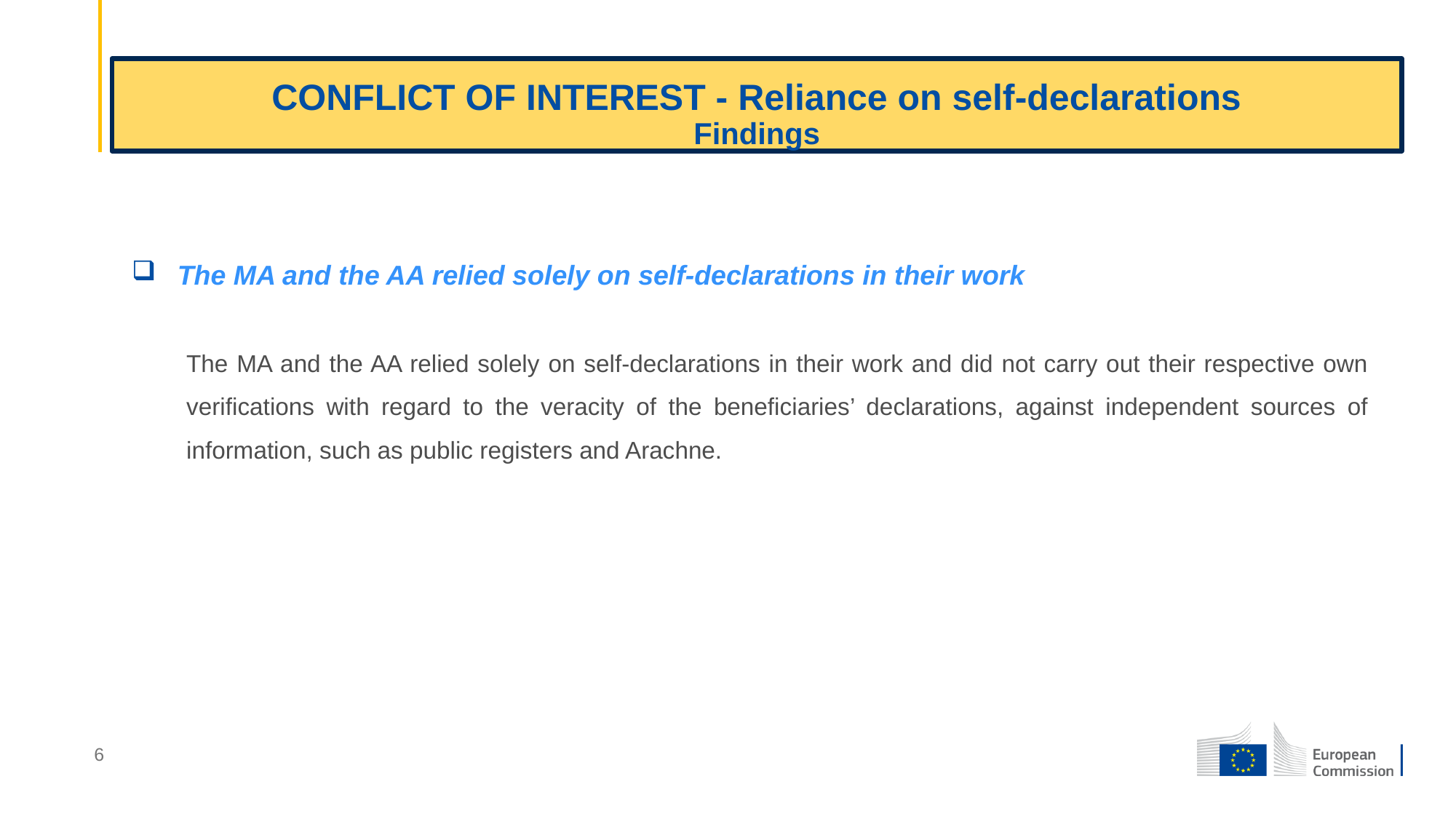

# CONFLICT OF INTEREST - Reliance on self-declarations Findings
The MA and the AA relied solely on self-declarations in their work
The MA and the AA relied solely on self-declarations in their work and did not carry out their respective own verifications with regard to the veracity of the beneficiaries’ declarations, against independent sources of information, such as public registers and Arachne.
6